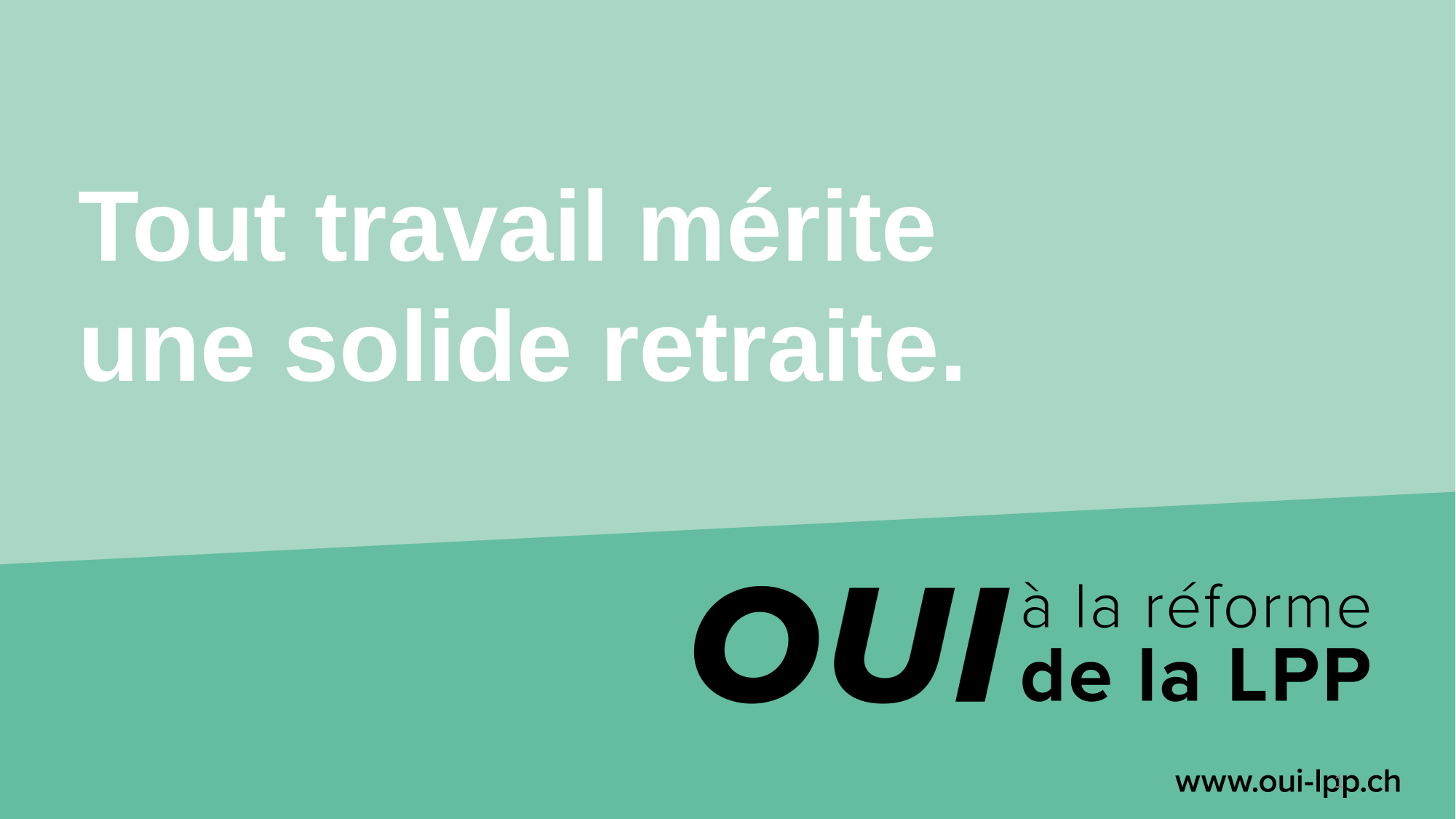

Tout travail mérite une solide retraite.
1